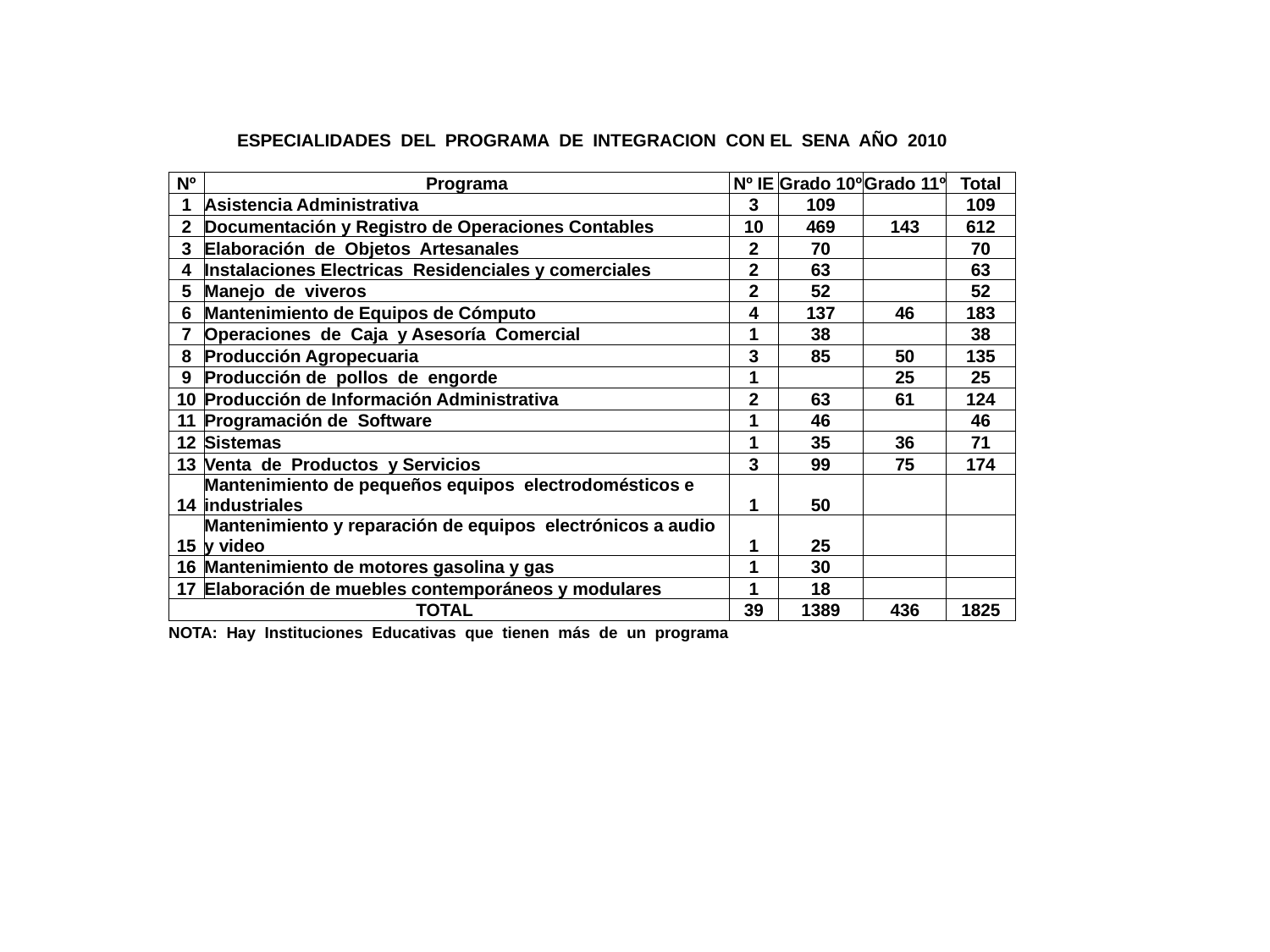

| ESPECIALIDADES DEL PROGRAMA DE INTEGRACION CON EL SENA AÑO 2010 |  |  |  |  |  |
| --- | --- | --- | --- | --- | --- |
|  |  |  |  |  |  |
| Nº | Programa | Nº IE | Grado 10º | Grado 11º | Total |
| 1 | Asistencia Administrativa | 3 | 109 |  | 109 |
| 2 | Documentación y Registro de Operaciones Contables | 10 | 469 | 143 | 612 |
| 3 | Elaboración de Objetos Artesanales | 2 | 70 |  | 70 |
| 4 | Instalaciones Electricas Residenciales y comerciales | 2 | 63 |  | 63 |
| 5 | Manejo de viveros | 2 | 52 |  | 52 |
| 6 | Mantenimiento de Equipos de Cómputo | 4 | 137 | 46 | 183 |
| 7 | Operaciones de Caja y Asesoría Comercial | 1 | 38 |  | 38 |
| 8 | Producción Agropecuaria | 3 | 85 | 50 | 135 |
| 9 | Producción de pollos de engorde | 1 |  | 25 | 25 |
| 10 | Producción de Información Administrativa | 2 | 63 | 61 | 124 |
| 11 | Programación de Software | 1 | 46 |  | 46 |
| 12 | Sistemas | 1 | 35 | 36 | 71 |
| 13 | Venta de Productos y Servicios | 3 | 99 | 75 | 174 |
| 14 | Mantenimiento de pequeños equipos electrodomésticos e industriales | 1 | 50 |  |  |
| 15 | Mantenimiento y reparación de equipos electrónicos a audio y video | 1 | 25 |  |  |
| 16 | Mantenimiento de motores gasolina y gas | 1 | 30 |  |  |
| 17 | Elaboración de muebles contemporáneos y modulares | 1 | 18 |  |  |
| TOTAL |  | 39 | 1389 | 436 | 1825 |
| NOTA: Hay Instituciones Educativas que tienen más de un programa |  |  |  |  |  |